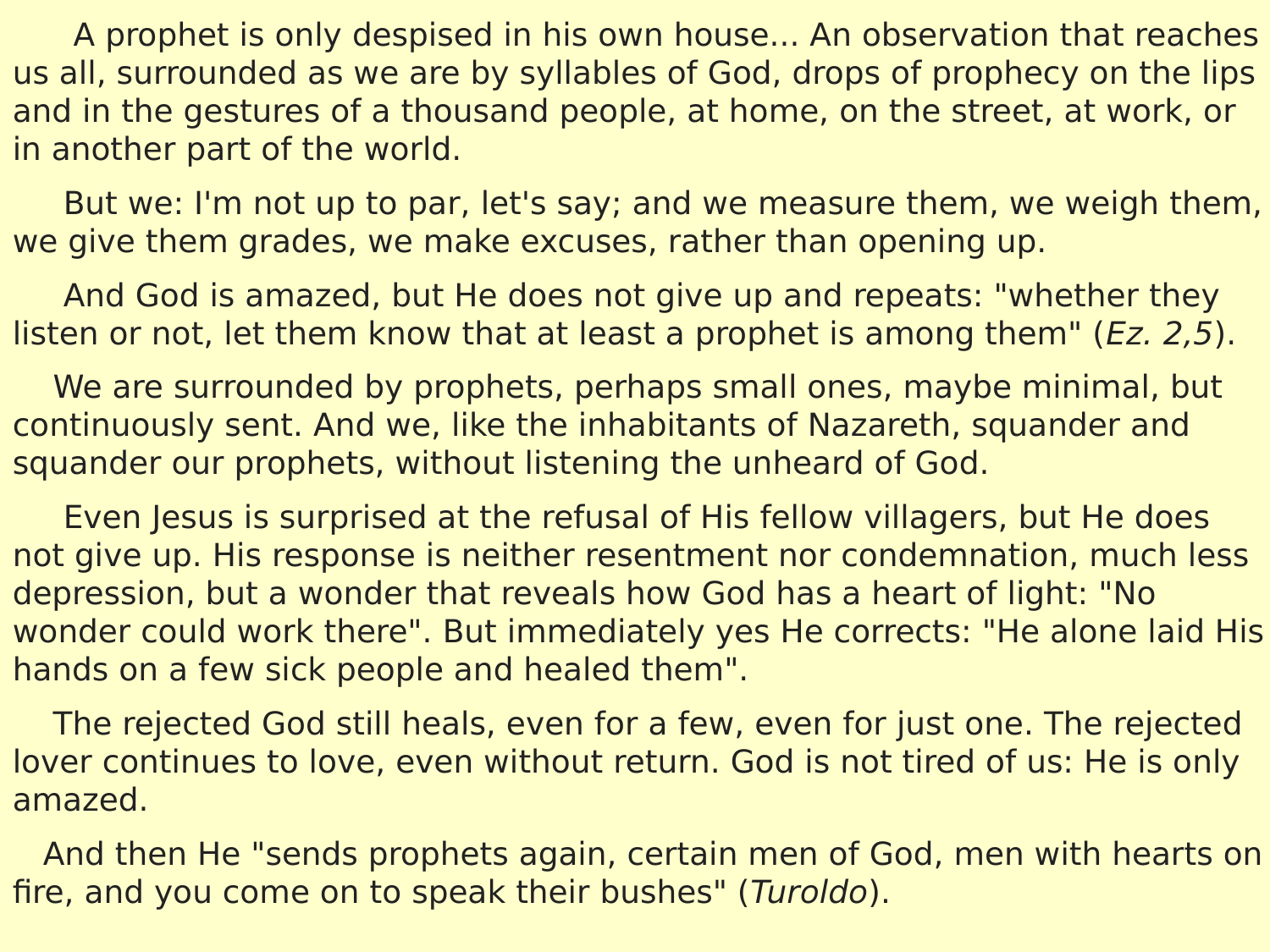

A prophet is only despised in his own house... An observation that reaches us all, surrounded as we are by syllables of God, drops of prophecy on the lips and in the gestures of a thousand people, at home, on the street, at work, or in another part of the world.
     But we: I'm not up to par, let's say; and we measure them, we weigh them, we give them grades, we make excuses, rather than opening up.
     And God is amazed, but He does not give up and repeats: "whether they listen or not, let them know that at least a prophet is among them" (Ez. 2,5).
    We are surrounded by prophets, perhaps small ones, maybe minimal, but continuously sent. And we, like the inhabitants of Nazareth, squander and squander our prophets, without listening the unheard of God.
     Even Jesus is surprised at the refusal of His fellow villagers, but He does not give up. His response is neither resentment nor condemnation, much less depression, but a wonder that reveals how God has a heart of light: "No wonder could work there". But immediately yes He corrects: "He alone laid His hands on a few sick people and healed them".
    The rejected God still heals, even for a few, even for just one. The rejected lover continues to love, even without return. God is not tired of us: He is only amazed.
   And then He "sends prophets again, certain men of God, men with hearts on fire, and you come on to speak their bushes" (Turoldo).